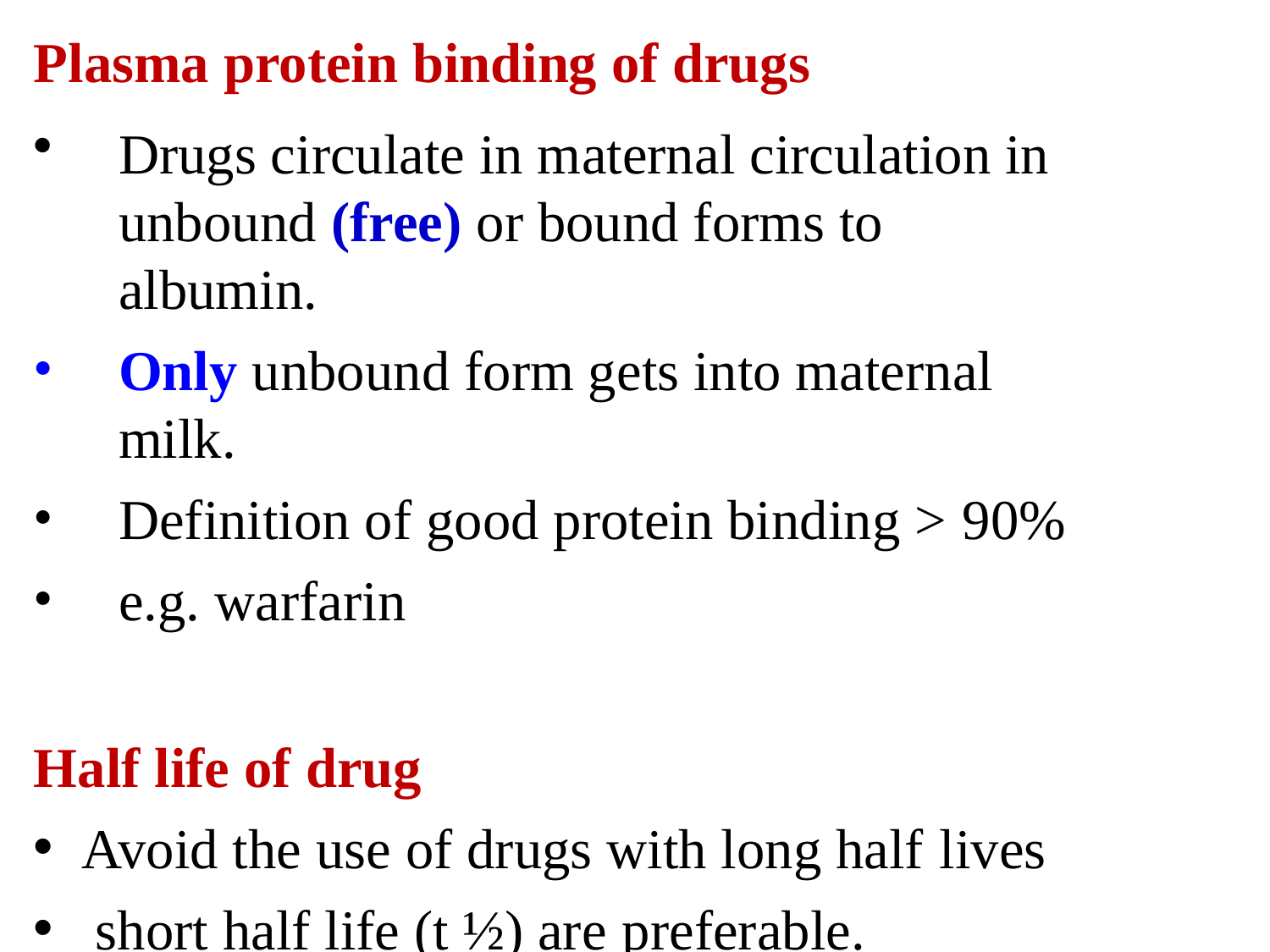

Plasma protein binding of drugs
Drugs circulate in maternal circulation in  unbound (free) or bound forms to albumin.
Only unbound form gets into maternal milk.
Definition of good protein binding > 90%
e.g. warfarin

Half life of drug
Avoid the use of drugs with long half lives
short half life (t ½) are preferable.
Oxazepam vs diazepam